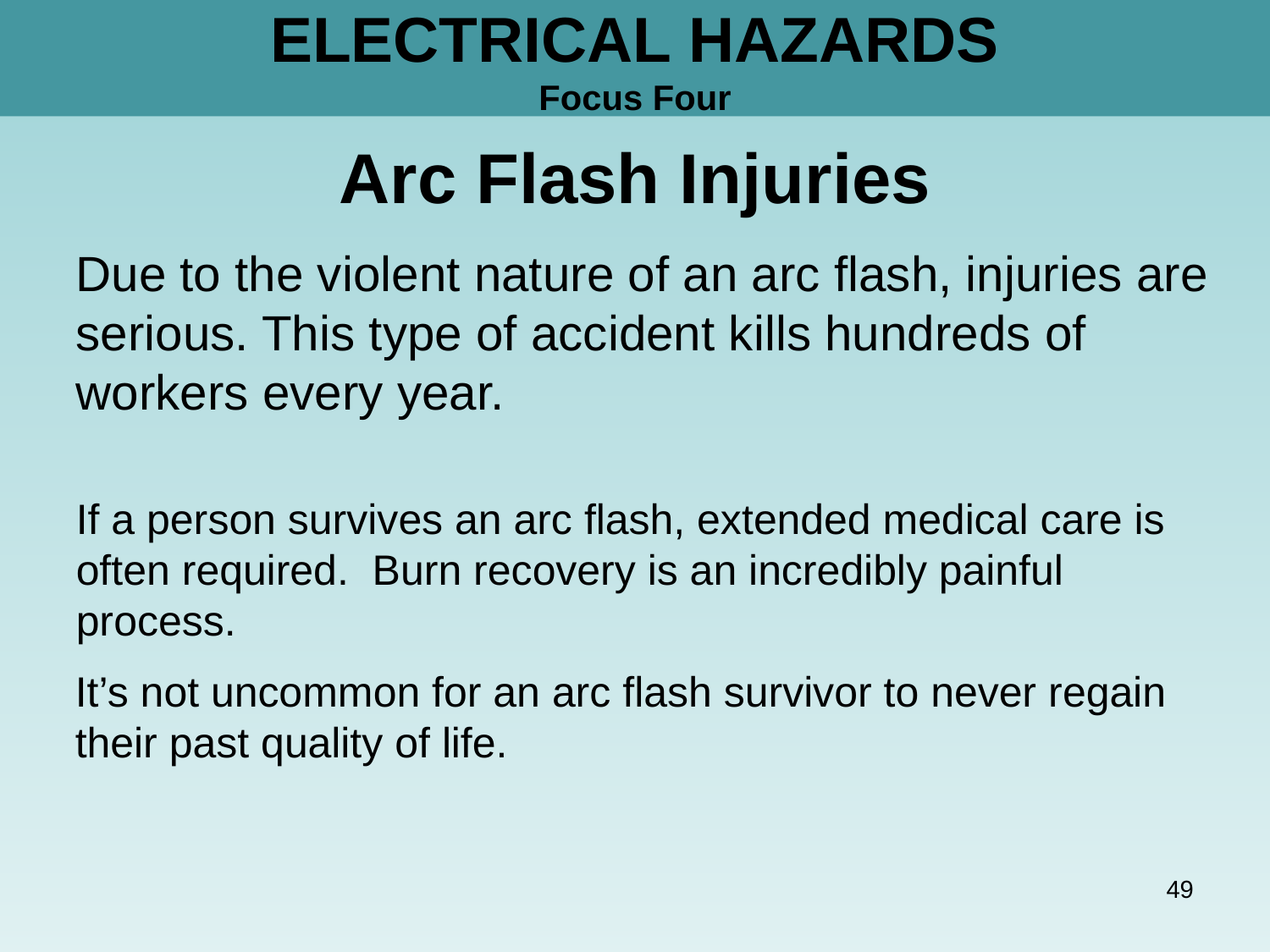

# ELECTRICAL HAZARDS Focus Four
Arc Flash Injuries
Due to the violent nature of an arc flash, injuries are serious. This type of accident kills hundreds of workers every year.
If a person survives an arc flash, extended medical care is often required.  Burn recovery is an incredibly painful process.
It’s not uncommon for an arc flash survivor to never regain their past quality of life.
49